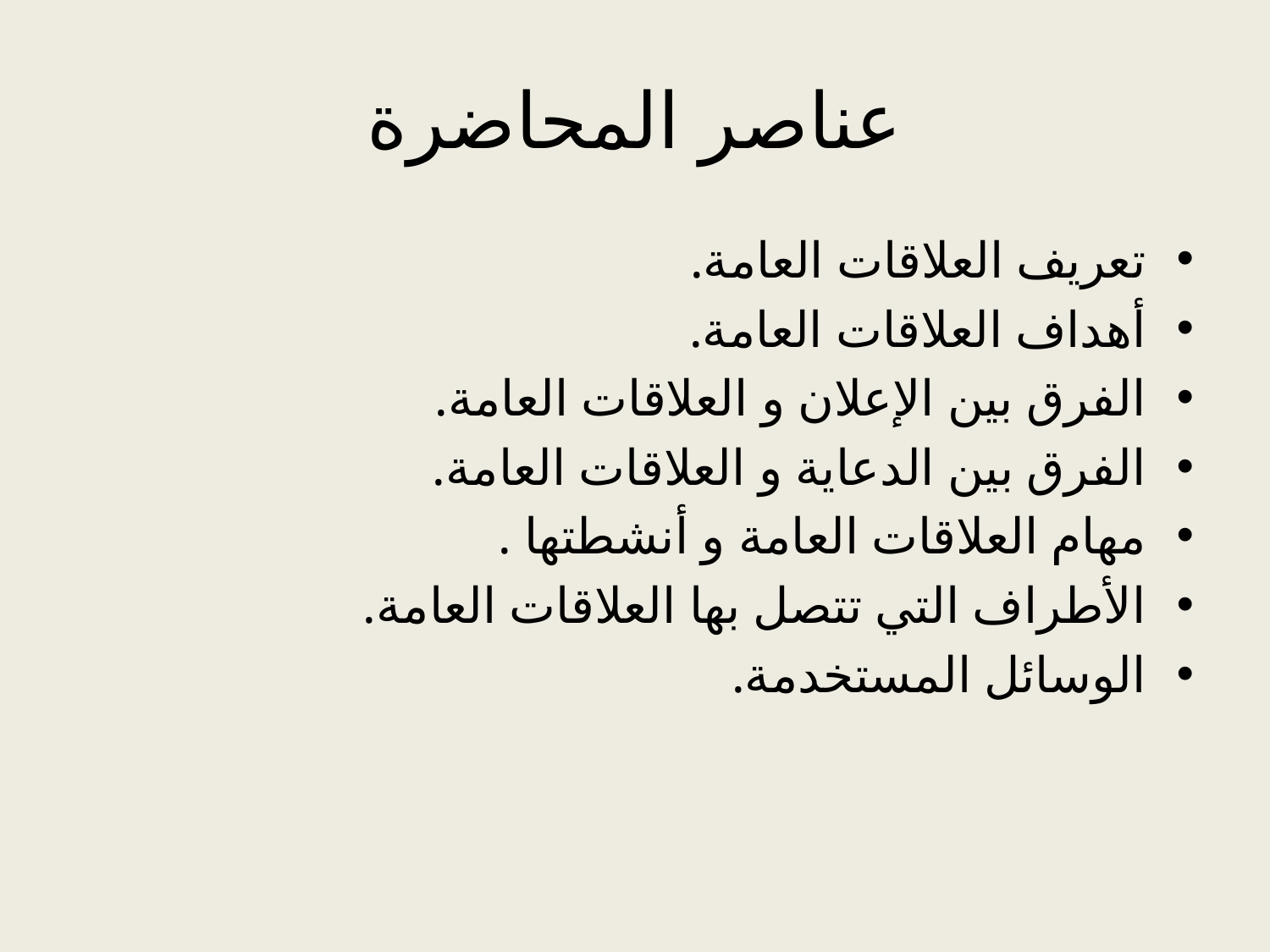

# عناصر المحاضرة
تعريف العلاقات العامة.
أهداف العلاقات العامة.
الفرق بين الإعلان و العلاقات العامة.
الفرق بين الدعاية و العلاقات العامة.
مهام العلاقات العامة و أنشطتها .
الأطراف التي تتصل بها العلاقات العامة.
الوسائل المستخدمة.